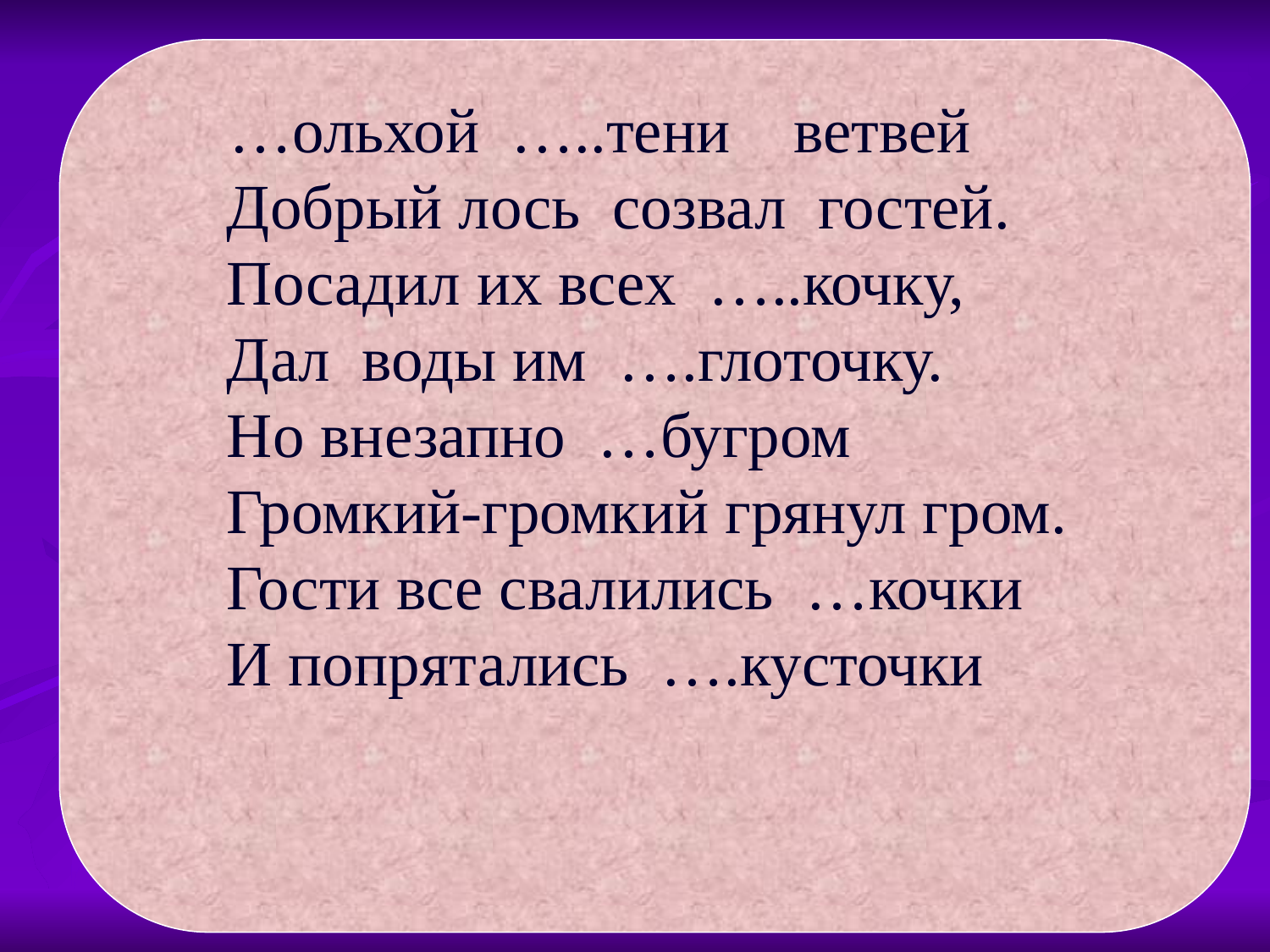

#
        …ольхой  …..тени    ветвей
       Добрый лось  созвал  гостей.
       Посадил их всех  …..кочку,
       Дал  воды им  ….глоточку.
       Но внезапно  …бугром
       Громкий-громкий грянул гром.
       Гости все свалились  …кочки
       И попрятались  ….кусточки